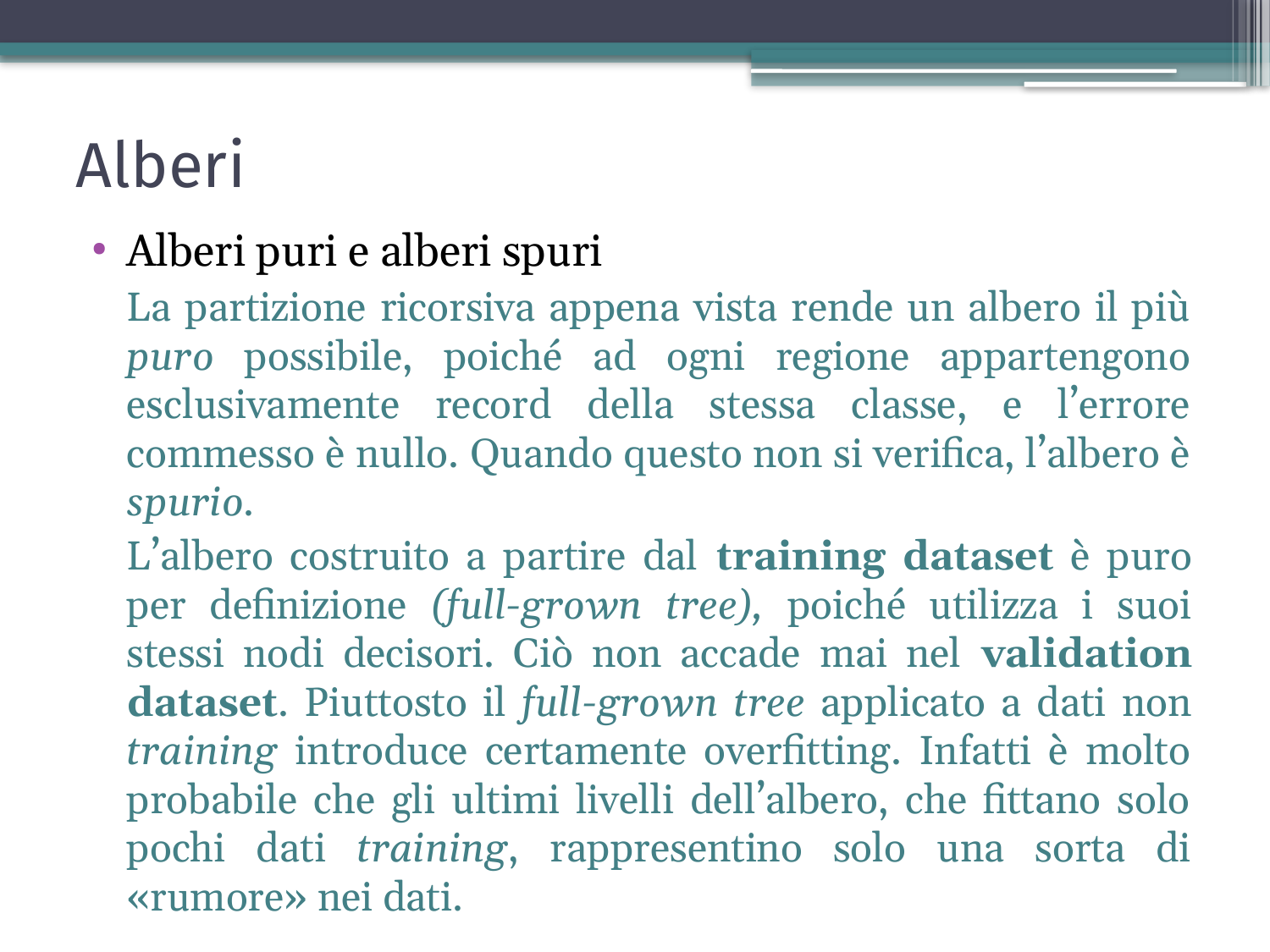

Alberi
Alberi puri e alberi spuri
La partizione ricorsiva appena vista rende un albero il più puro possibile, poiché ad ogni regione appartengono esclusivamente record della stessa classe, e l’errore commesso è nullo. Quando questo non si verifica, l’albero è spurio.
L’albero costruito a partire dal training dataset è puro per definizione (full-grown tree), poiché utilizza i suoi stessi nodi decisori. Ciò non accade mai nel validation dataset. Piuttosto il full-grown tree applicato a dati non training introduce certamente overfitting. Infatti è molto probabile che gli ultimi livelli dell’albero, che fittano solo pochi dati training, rappresentino solo una sorta di «rumore» nei dati.